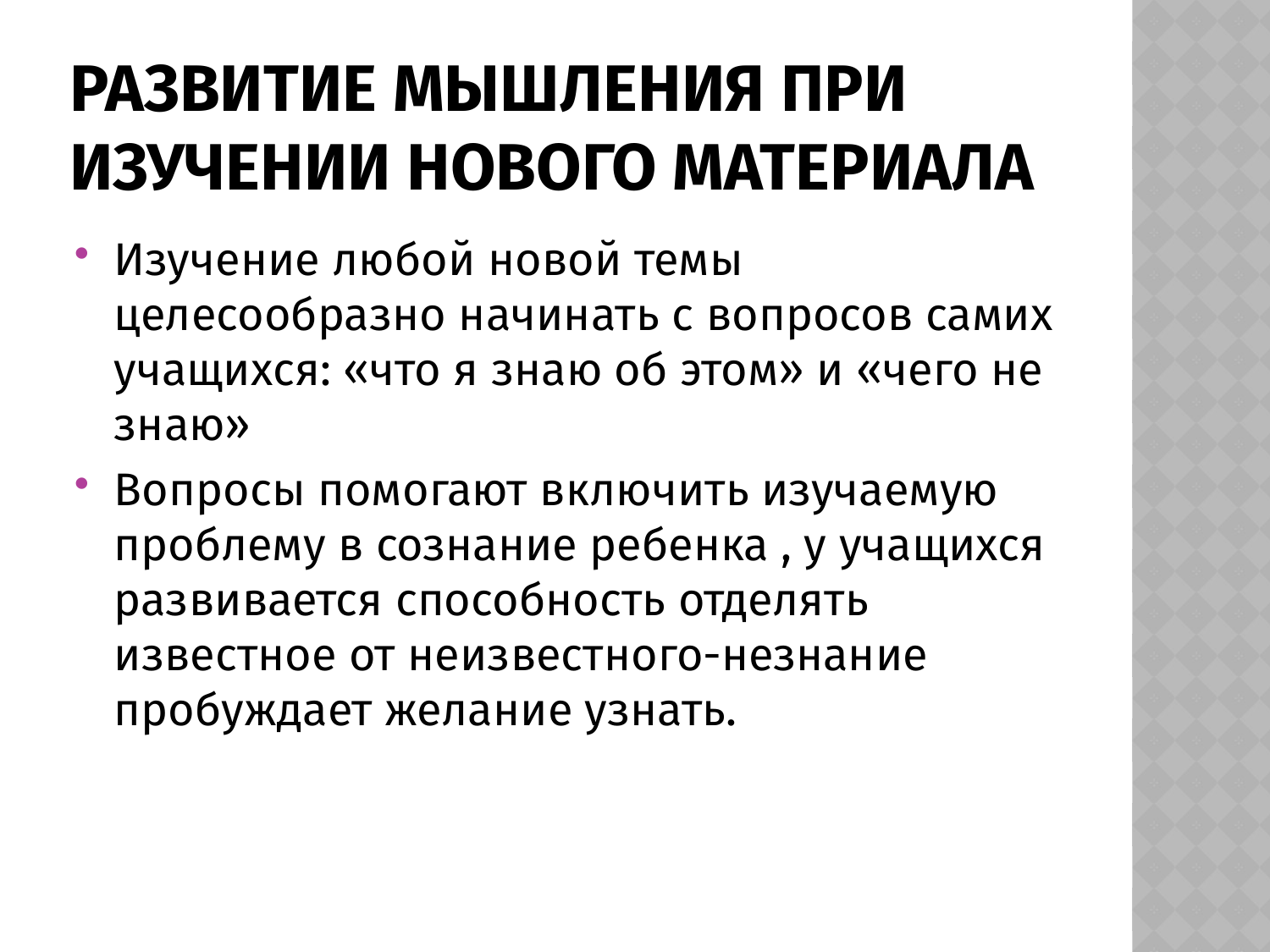

# Развитие мышления при изучении нового материала
Изучение любой новой темы целесообразно начинать с вопросов самих учащихся: «что я знаю об этом» и «чего не знаю»
Вопросы помогают включить изучаемую проблему в сознание ребенка , у учащихся развивается способность отделять известное от неизвестного-незнание пробуждает желание узнать.